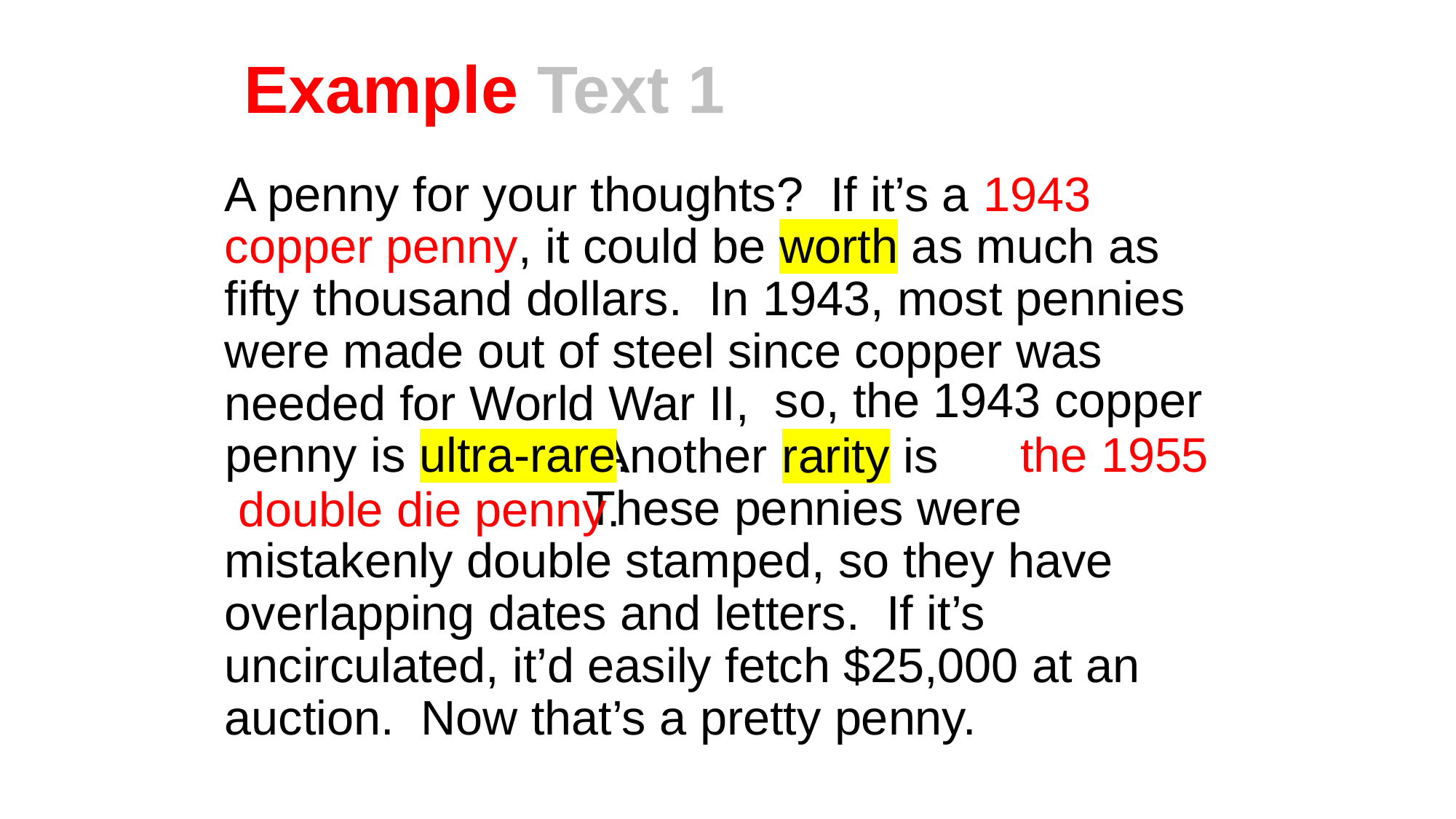

# Example Text 1
	A penny for your thoughts?  If it’s a 1943 copper penny, it could be worth as much as fifty thousand dollars.  In 1943, most pennies were made out of steel since copper was needed for World War II,                        .      .                                Another rarity is             .  .                            T                               These pennies were mistakenly double stamped, so they have overlapping dates and letters.  If it’s uncirculated, it’d easily fetch $25,000 at an auction.  Now that’s a pretty penny.
so, the 1943 copper
penny is ultra-rare.
the 1955
double die penny.